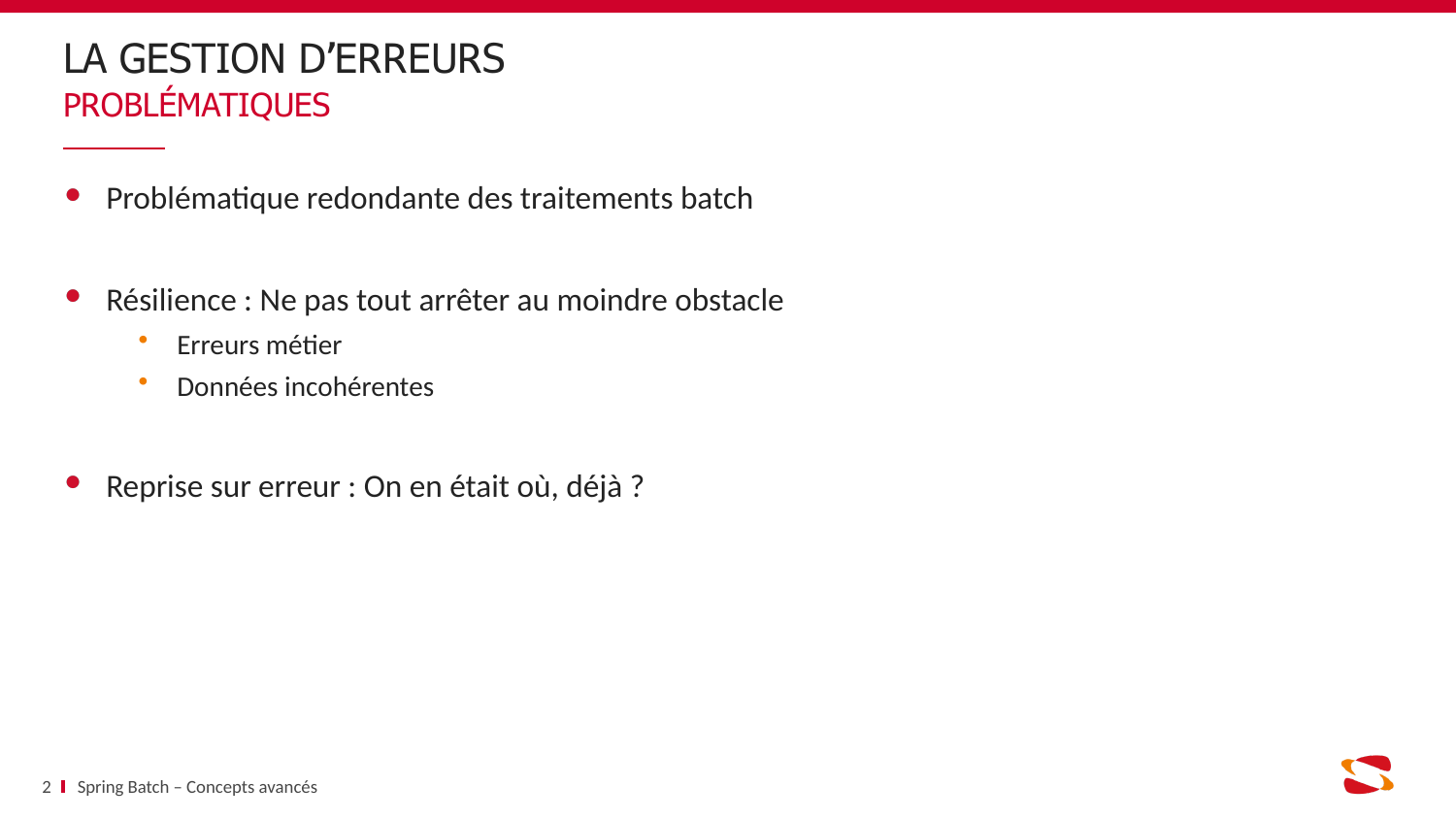

# La gestion d’erreurs
Problématiques
Problématique redondante des traitements batch

Résilience : Ne pas tout arrêter au moindre obstacle
Erreurs métier
Données incohérentes

Reprise sur erreur : On en était où, déjà ?

2
Spring Batch – Concepts avancés